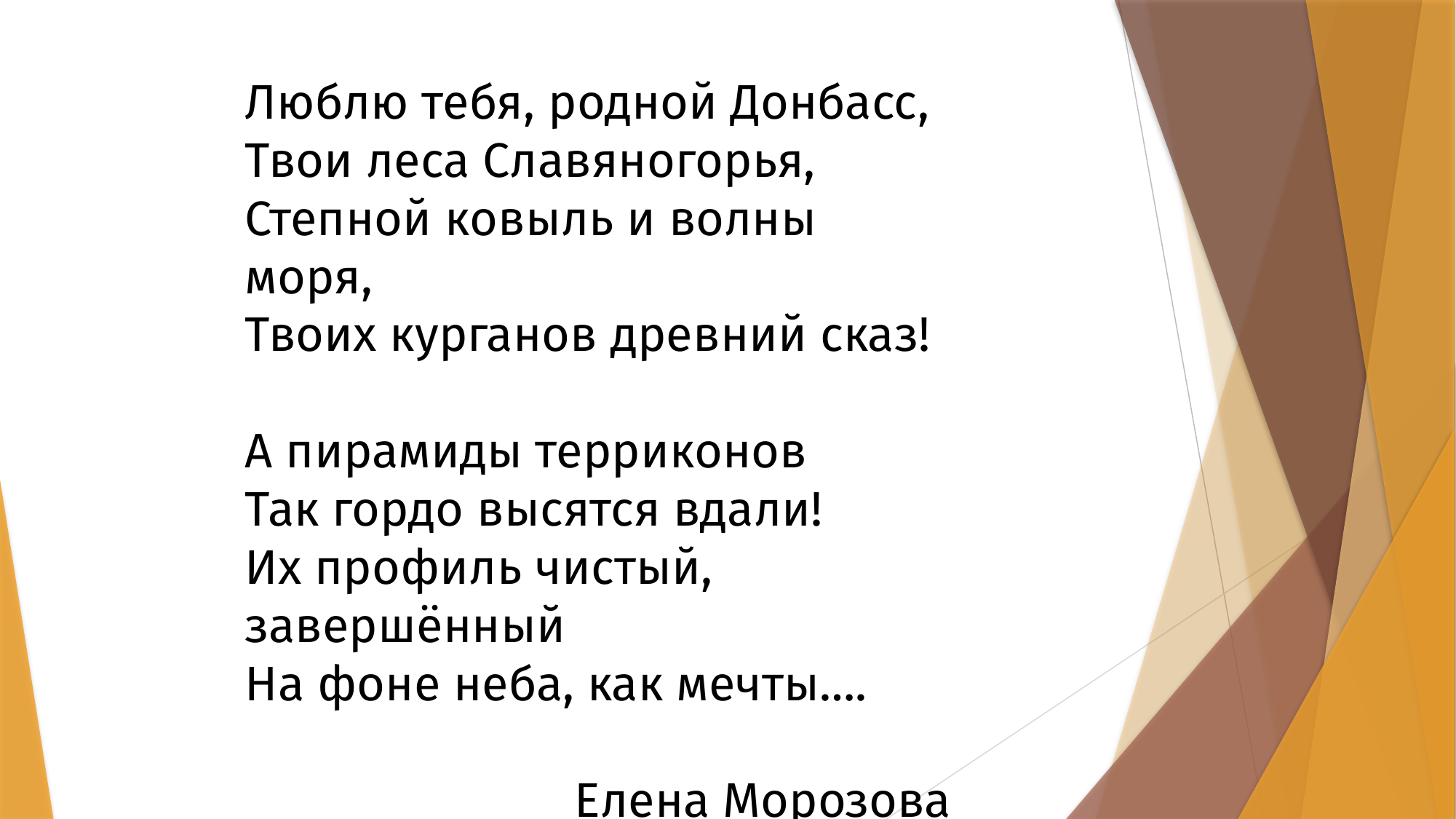

Люблю тебя, родной Донбасс,
Твои леса Славяногорья,
Степной ковыль и волны моря,
Твоих курганов древний сказ!

А пирамиды терриконов
Так гордо высятся вдали!
Их профиль чистый, завершённый
На фоне неба, как мечты….

Елена Морозова